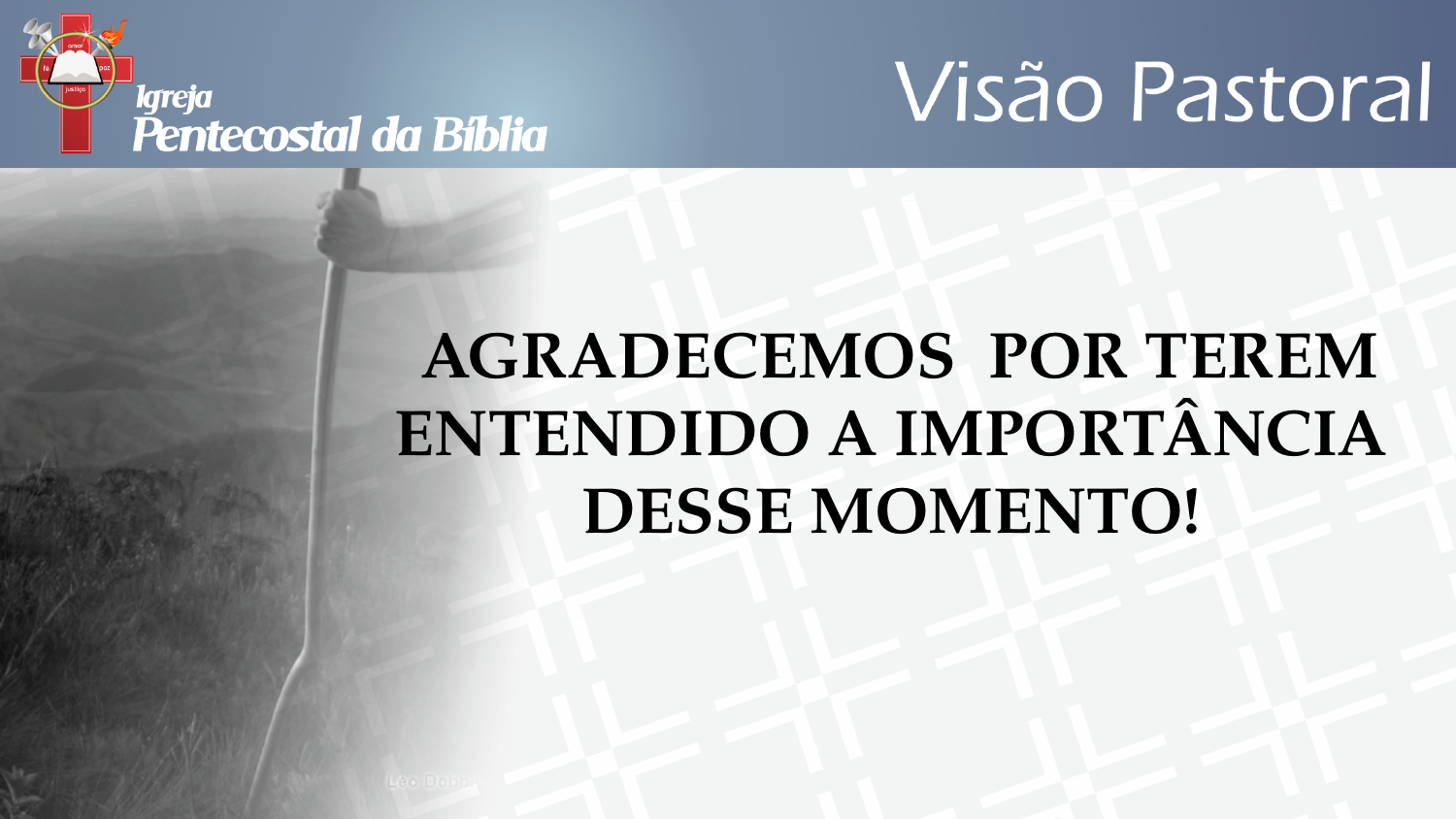

AGRADECEMOS  POR TEREM
ENTENDIDO A IMPORTÂNCIA
DESSE MOMENTO!